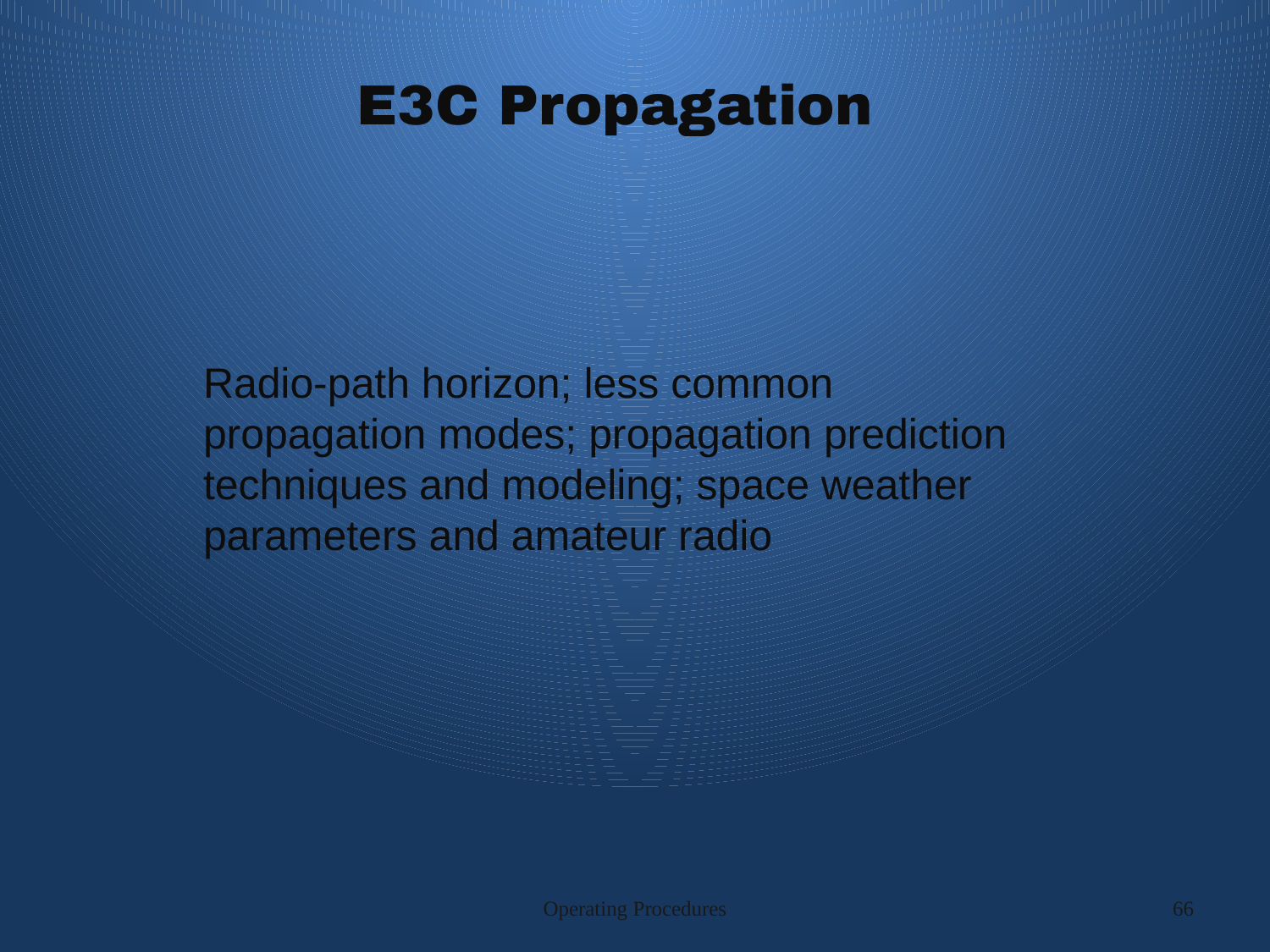

# E3C Propagation
Radio-path horizon; less common propagation modes; propagation prediction techniques and modeling; space weather parameters and amateur radio
Operating Procedures
66